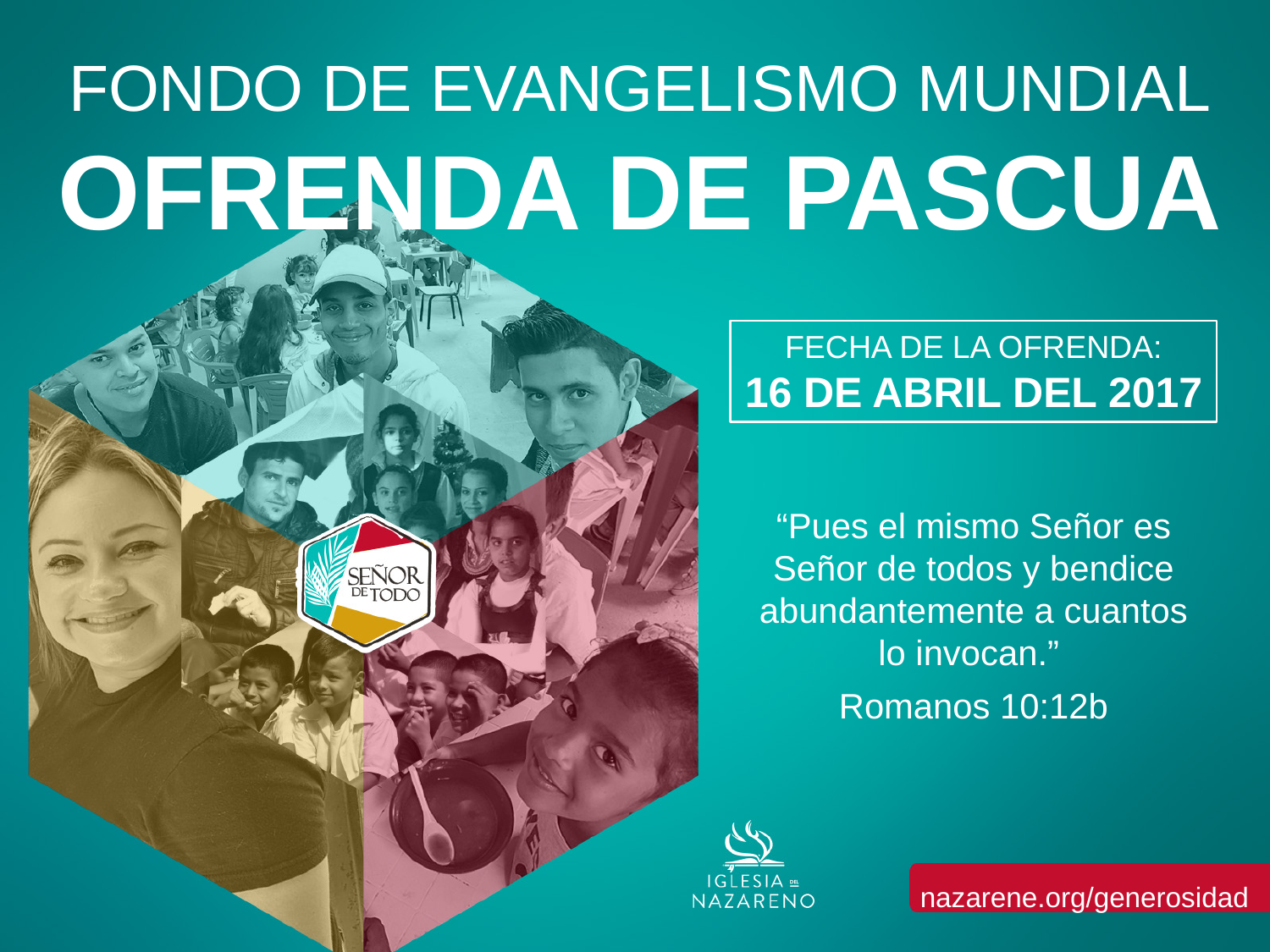

Fondo de Evangelismo Mundial
Ofrenda de Pascua
FECHA DE LA OFRENDA:
16 de abril del 2017
“Pues el mismo Señor es Señor de todos y bendice abundantemente a cuantos lo invocan.”
Romanos 10:12b
nazarene.org/generosidad